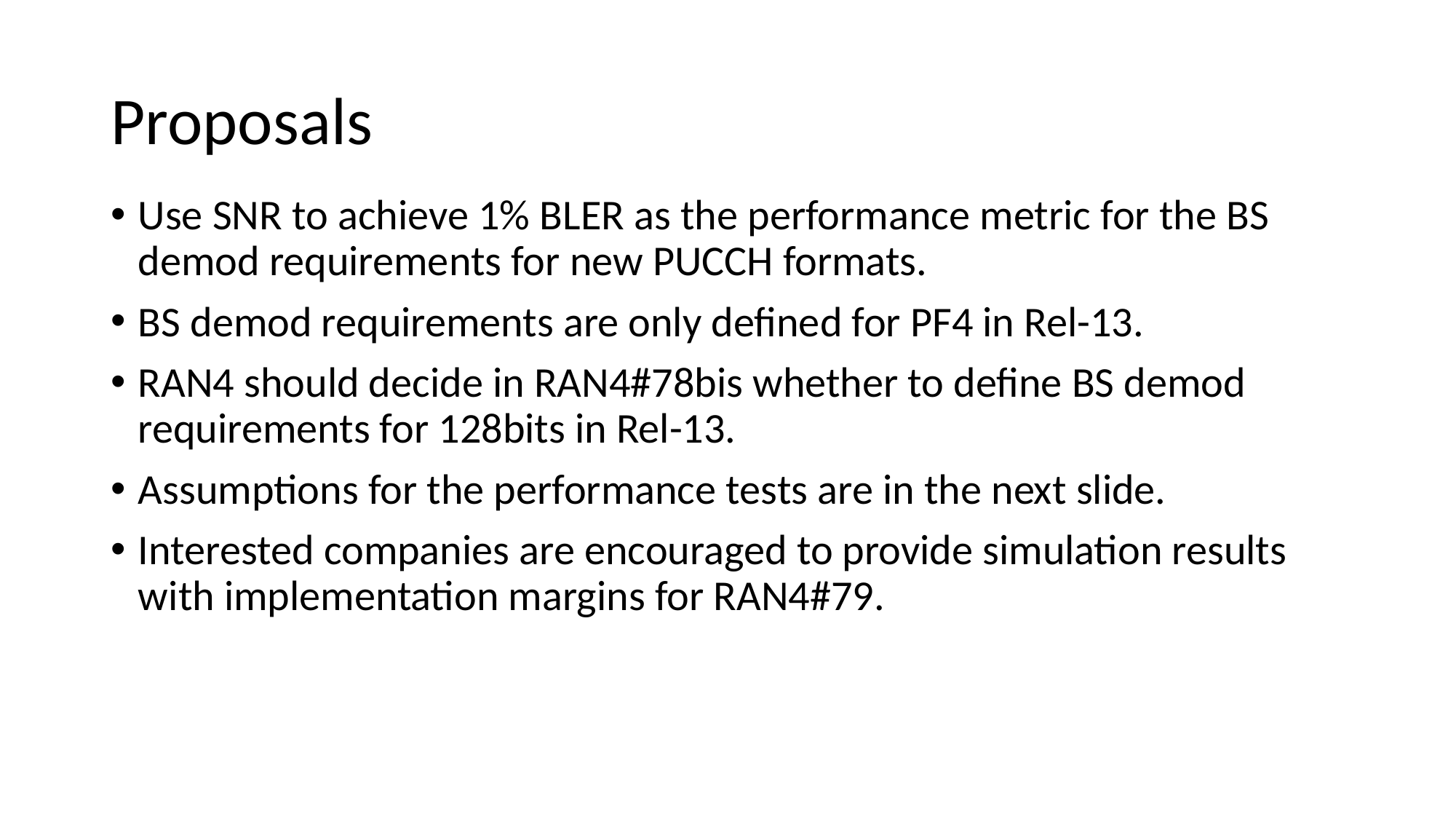

# Proposals
Use SNR to achieve 1% BLER as the performance metric for the BS demod requirements for new PUCCH formats.
BS demod requirements are only defined for PF4 in Rel-13.
RAN4 should decide in RAN4#78bis whether to define BS demod requirements for 128bits in Rel-13.
Assumptions for the performance tests are in the next slide.
Interested companies are encouraged to provide simulation results with implementation margins for RAN4#79.